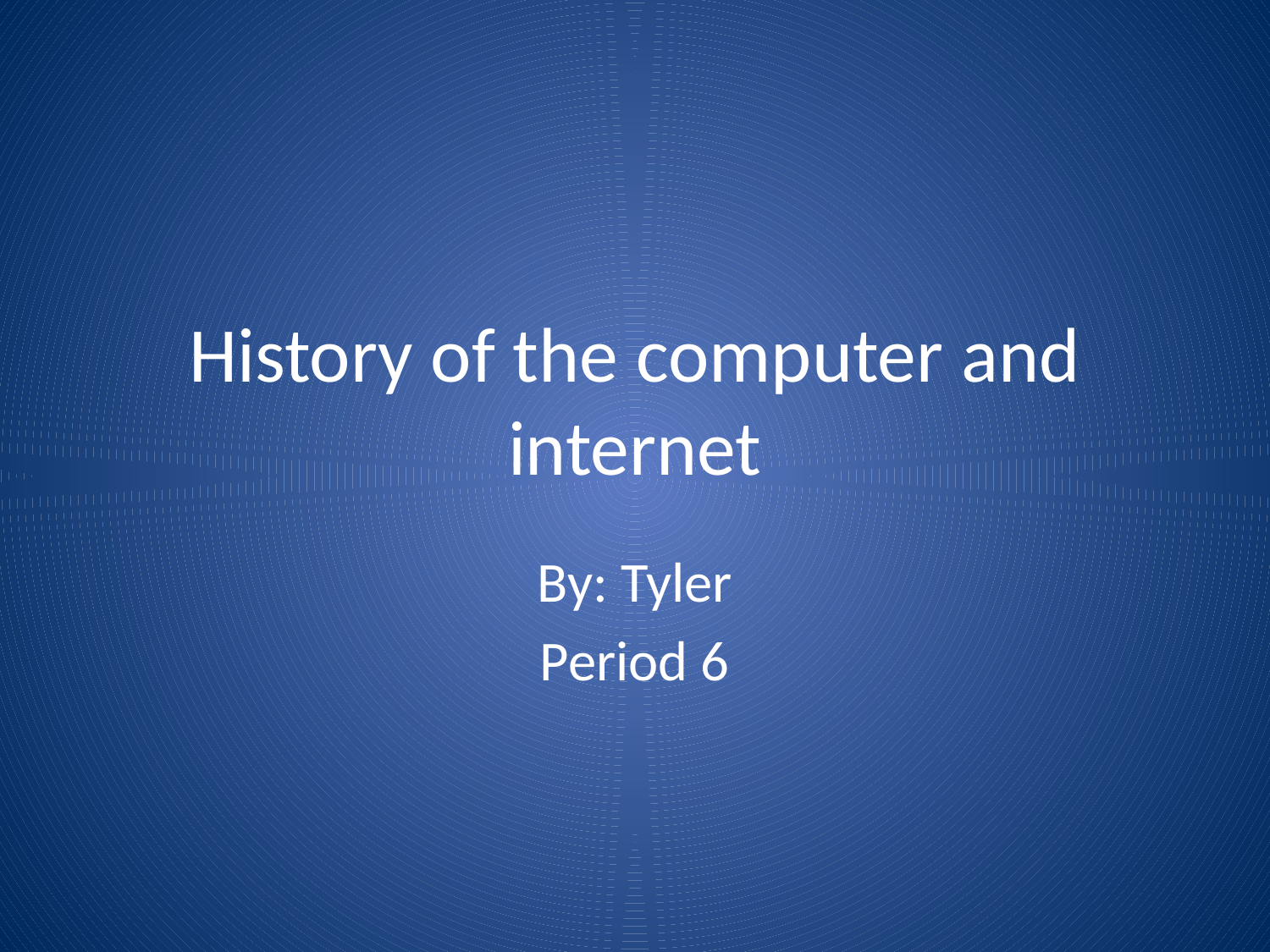

# History of the computer and internet
By: Tyler
Period 6